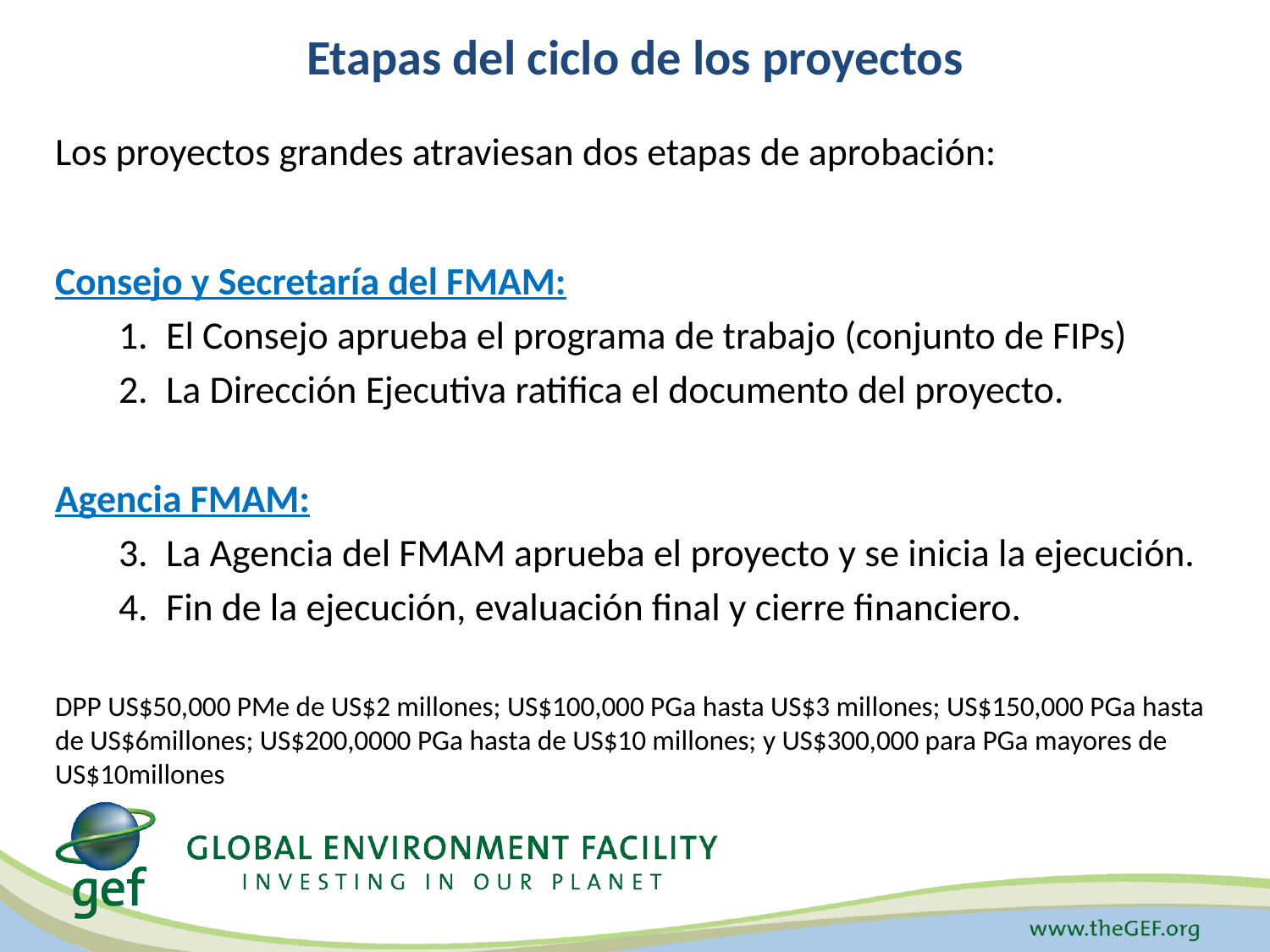

# Etapas del ciclo de los proyectos
Los proyectos grandes atraviesan dos etapas de aprobación:

Consejo y Secretaría del FMAM:
El Consejo aprueba el programa de trabajo (conjunto de FIPs)
La Dirección Ejecutiva ratifica el documento del proyecto.

Agencia FMAM:
La Agencia del FMAM aprueba el proyecto y se inicia la ejecución.
Fin de la ejecución, evaluación final y cierre financiero.

DPP US$50,000 PMe de US$2 millones; US$100,000 PGa hasta US$3 millones; US$150,000 PGa hasta de US$6millones; US$200,0000 PGa hasta de US$10 millones; y US$300,000 para PGa mayores de US$10millones